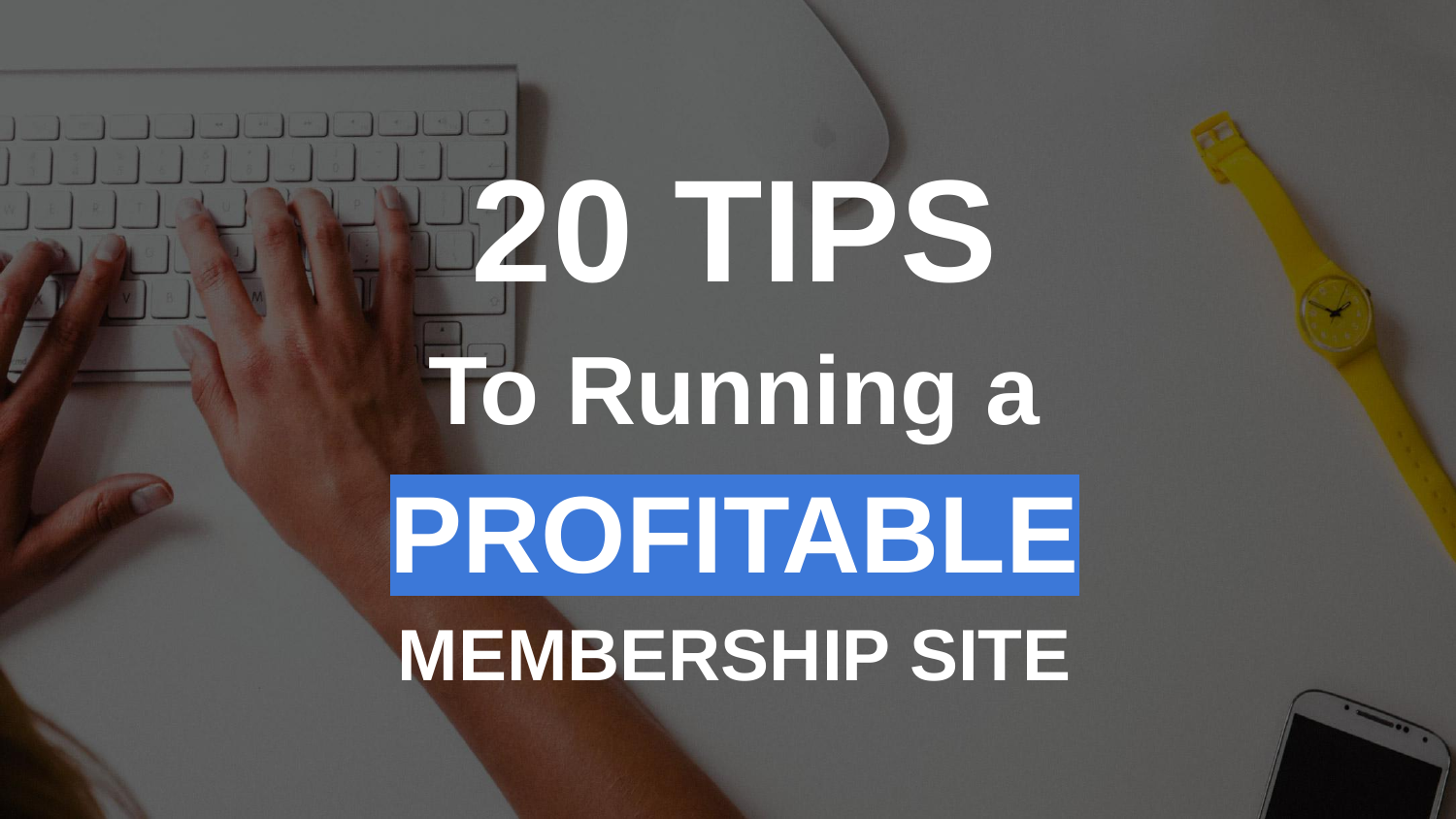

20 TIPS
To Running a
PROFITABLE
MEMBERSHIP SITE